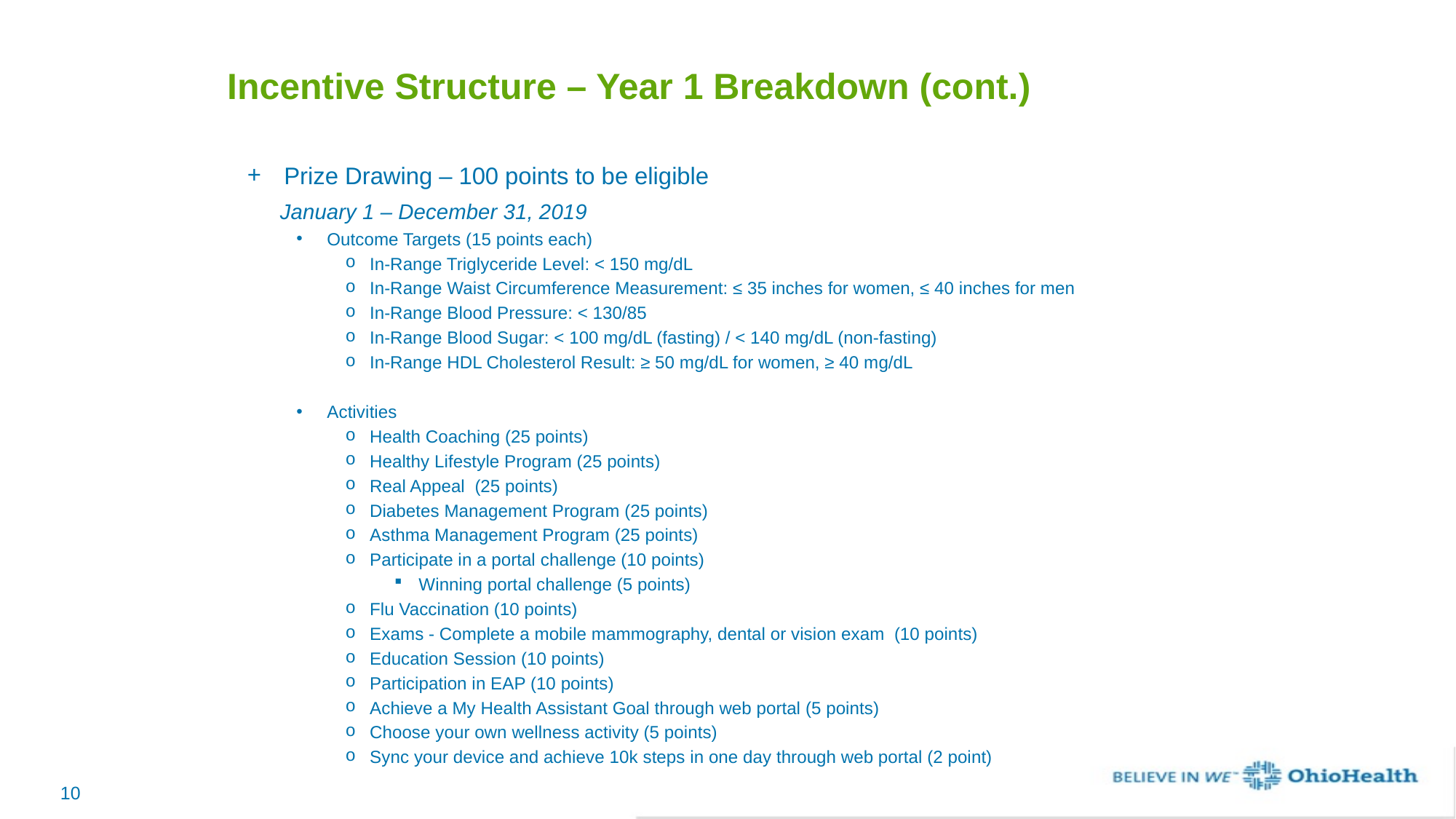

# Incentive Structure – Year 1 Breakdown (cont.)
Prize Drawing – 100 points to be eligible
     January 1 – December 31, 2019
Outcome Targets (15 points each)
In-Range Triglyceride Level: < 150 mg/dL
In-Range Waist Circumference Measurement: ≤ 35 inches for women, ≤ 40 inches for men
In-Range Blood Pressure: < 130/85
In-Range Blood Sugar: < 100 mg/dL (fasting) / < 140 mg/dL (non-fasting)
In-Range HDL Cholesterol Result: ≥ 50 mg/dL for women, ≥ 40 mg/dL

Activities
Health Coaching (25 points)
Healthy Lifestyle Program (25 points)
Real Appeal  (25 points)
Diabetes Management Program (25 points)
Asthma Management Program (25 points)
Participate in a portal challenge (10 points)
Winning portal challenge (5 points)
Flu Vaccination (10 points)
Exams - Complete a mobile mammography, dental or vision exam  (10 points)
Education Session (10 points)
Participation in EAP (10 points)
Achieve a My Health Assistant Goal through web portal (5 points)
Choose your own wellness activity (5 points)
Sync your device and achieve 10k steps in one day through web portal (2 point)

10